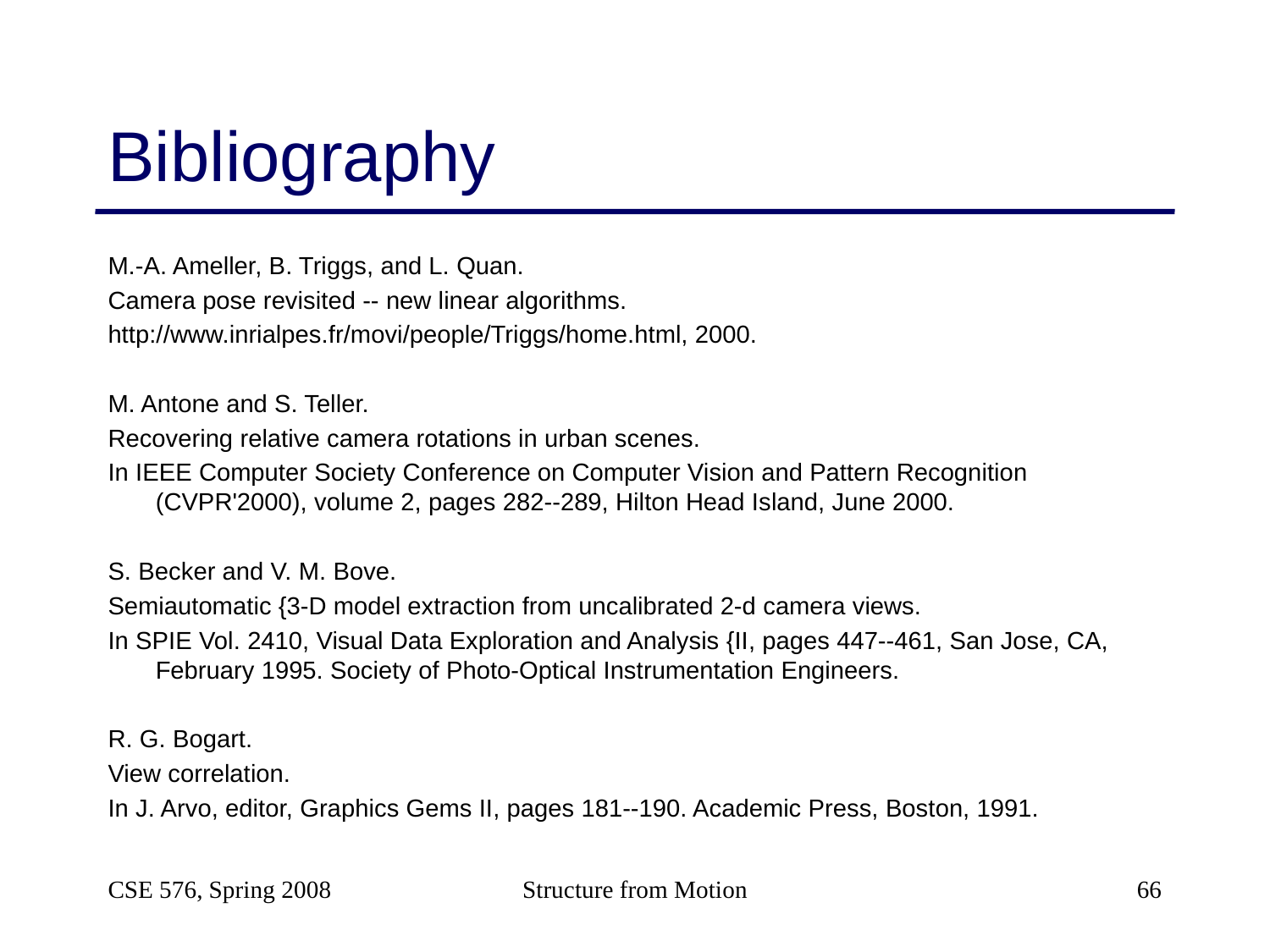

# Bibliography
M.-A. Ameller, B. Triggs, and L. Quan.
Camera pose revisited -- new linear algorithms.
http://www.inrialpes.fr/movi/people/Triggs/home.html, 2000.

M. Antone and S. Teller.
Recovering relative camera rotations in urban scenes.
In IEEE Computer Society Conference on Computer Vision and Pattern Recognition (CVPR'2000), volume 2, pages 282--289, Hilton Head Island, June 2000.

S. Becker and V. M. Bove.
Semiautomatic {3-D model extraction from uncalibrated 2-d camera views.
In SPIE Vol. 2410, Visual Data Exploration and Analysis {II, pages 447--461, San Jose, CA, February 1995. Society of Photo-Optical Instrumentation Engineers.

R. G. Bogart.
View correlation.
In J. Arvo, editor, Graphics Gems II, pages 181--190. Academic Press, Boston, 1991.
CSE 576, Spring 2008
Structure from Motion
66